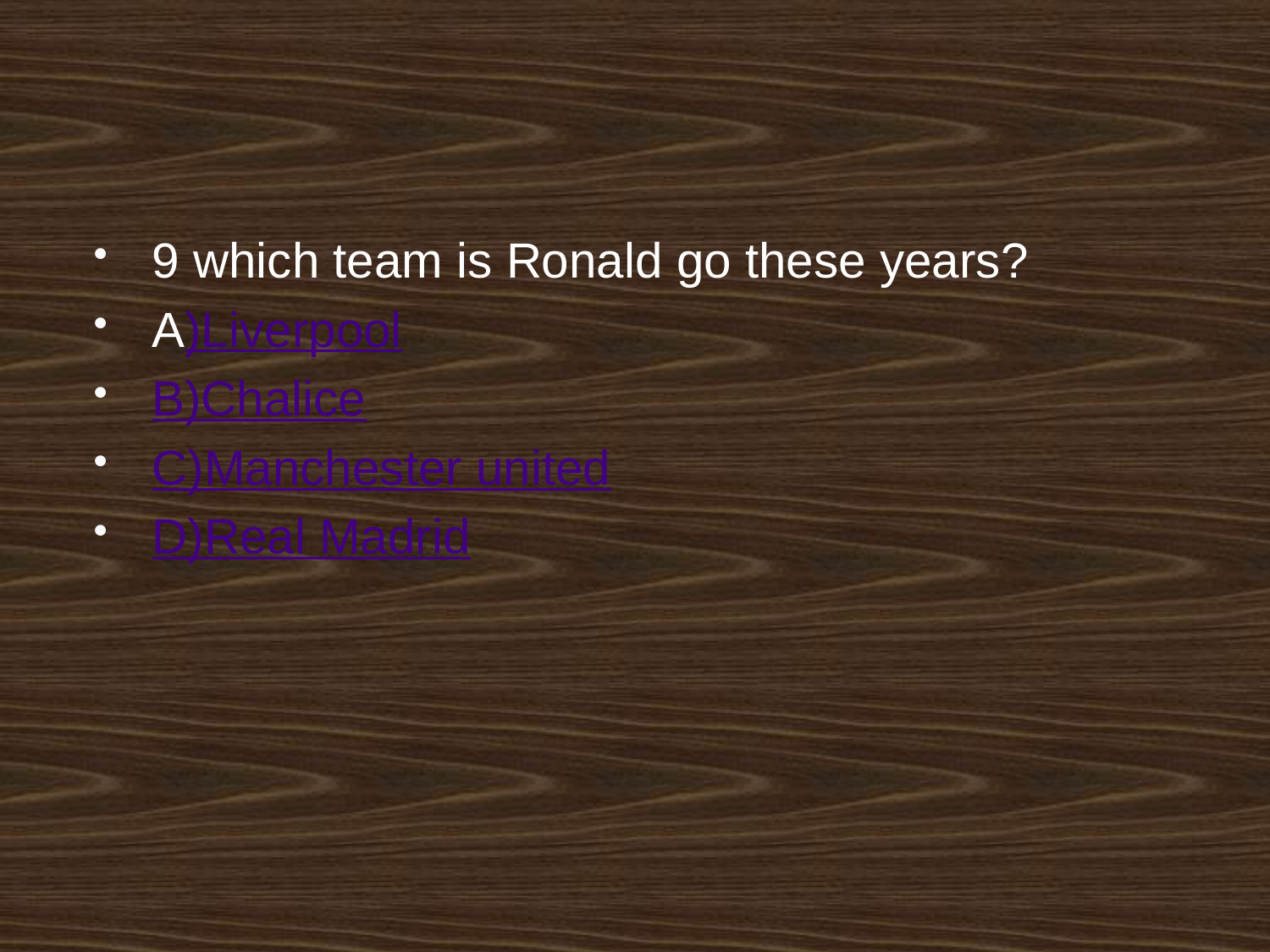

9 which team is Ronald go these years?
A)Liverpool
B)Chalice
C)Manchester united
D)Real Madrid